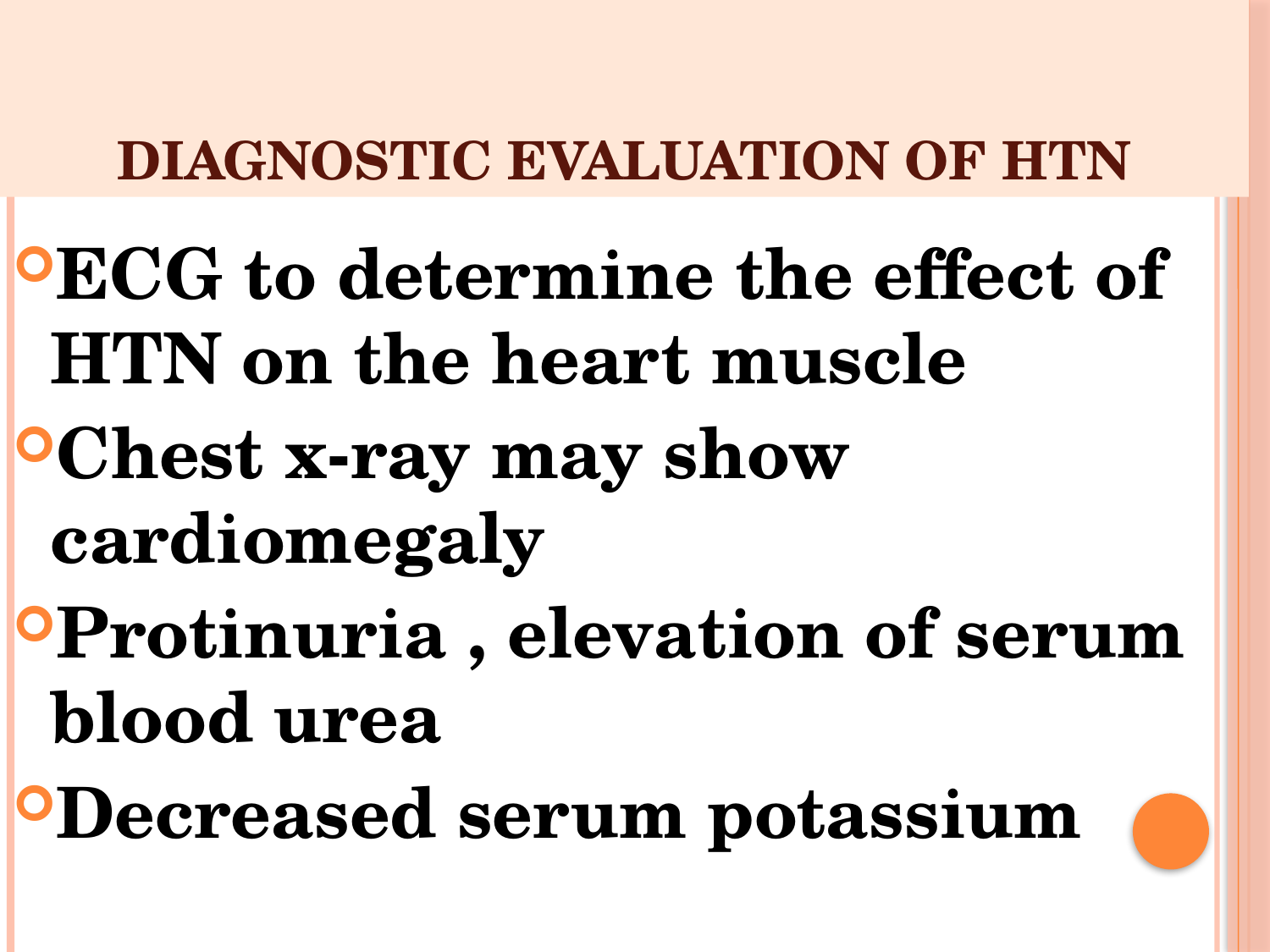

# Diagnostic Evaluation of HTN
ECG to determine the effect of HTN on the heart muscle
Chest x-ray may show cardiomegaly
Protinuria , elevation of serum blood urea
Decreased serum potassium